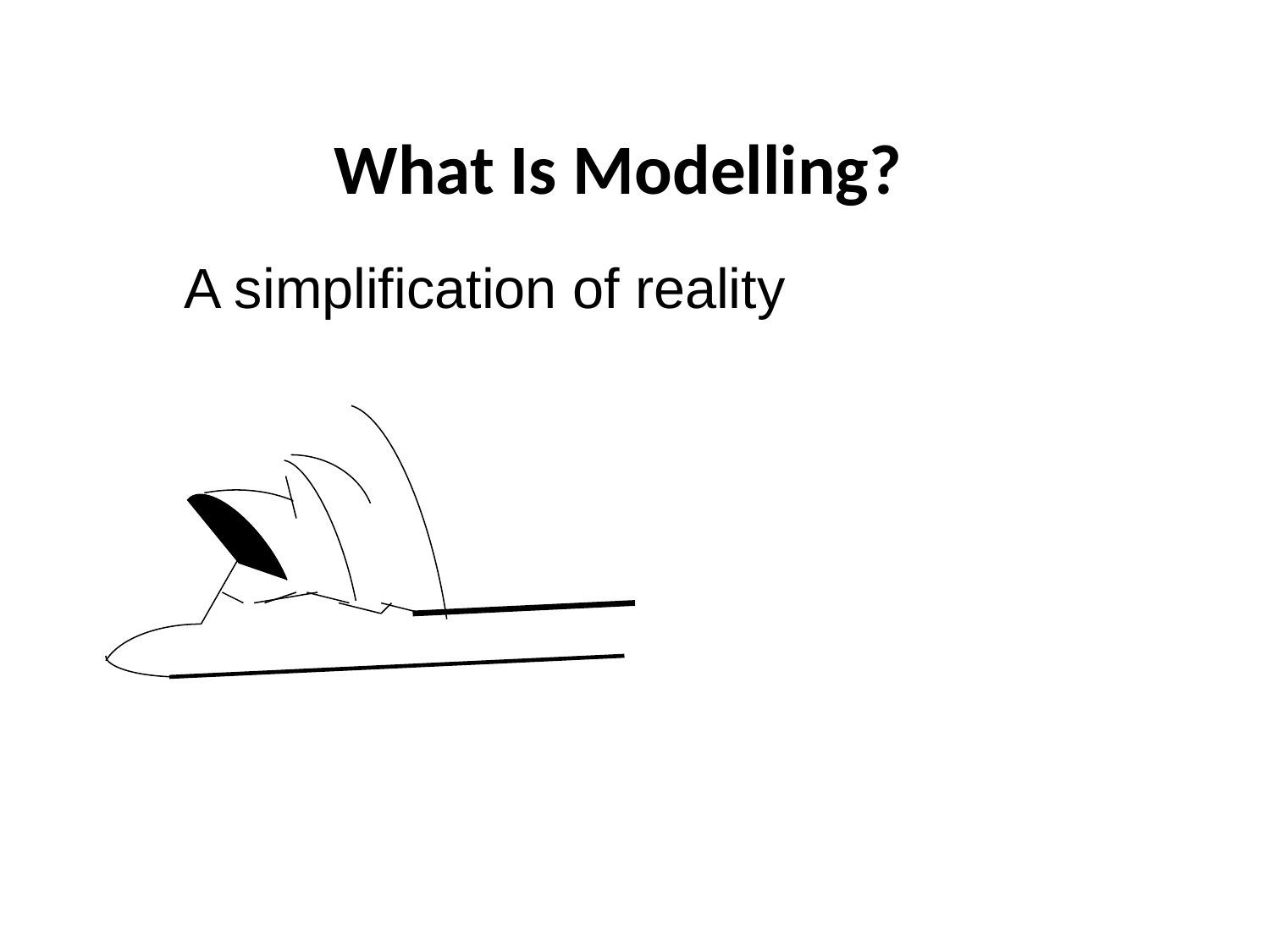

# What Is Modelling?
A simplification of reality